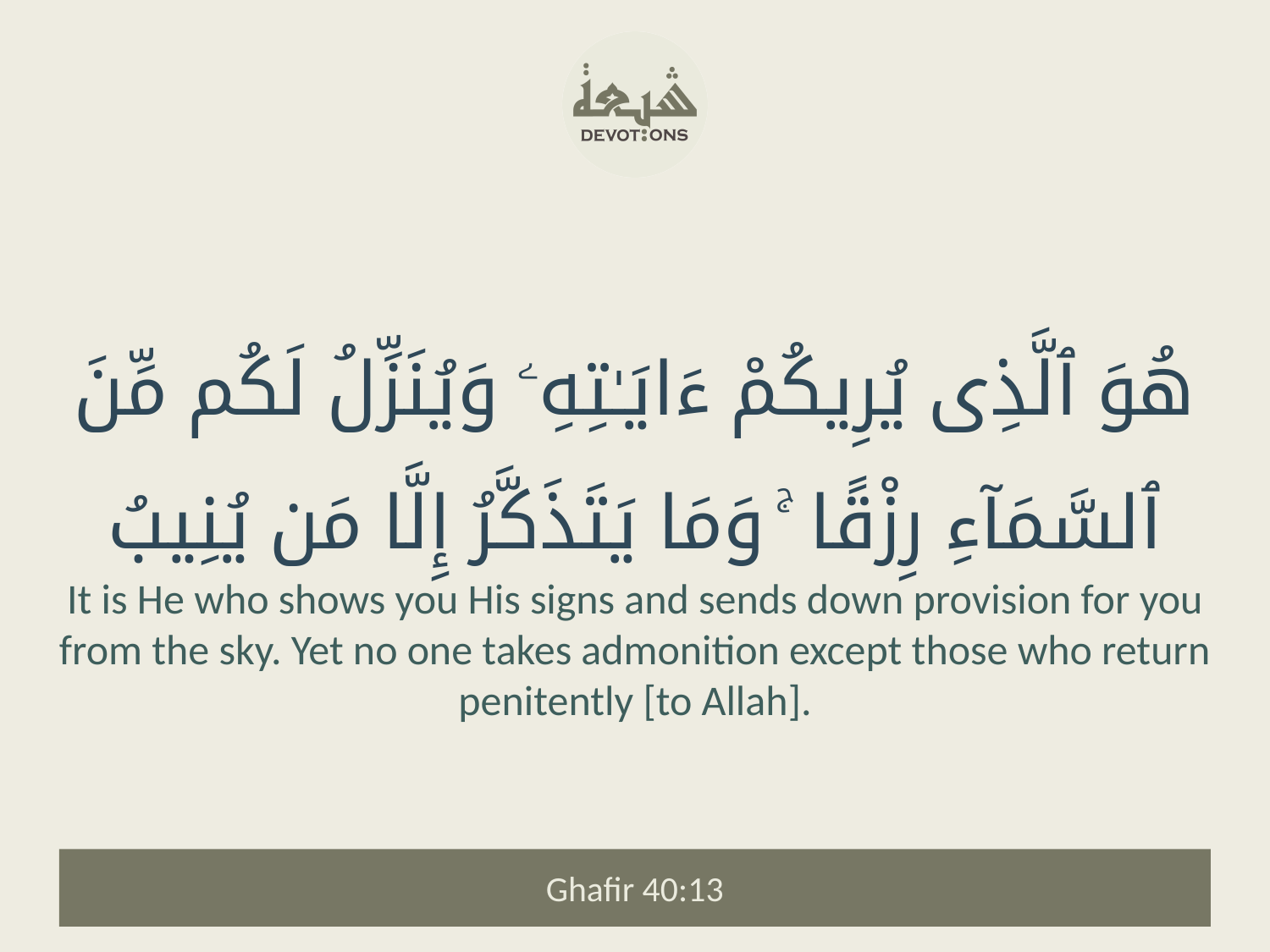

هُوَ ٱلَّذِى يُرِيكُمْ ءَايَـٰتِهِۦ وَيُنَزِّلُ لَكُم مِّنَ ٱلسَّمَآءِ رِزْقًا ۚ وَمَا يَتَذَكَّرُ إِلَّا مَن يُنِيبُ
It is He who shows you His signs and sends down provision for you from the sky. Yet no one takes admonition except those who return penitently [to Allah].
Ghafir 40:13